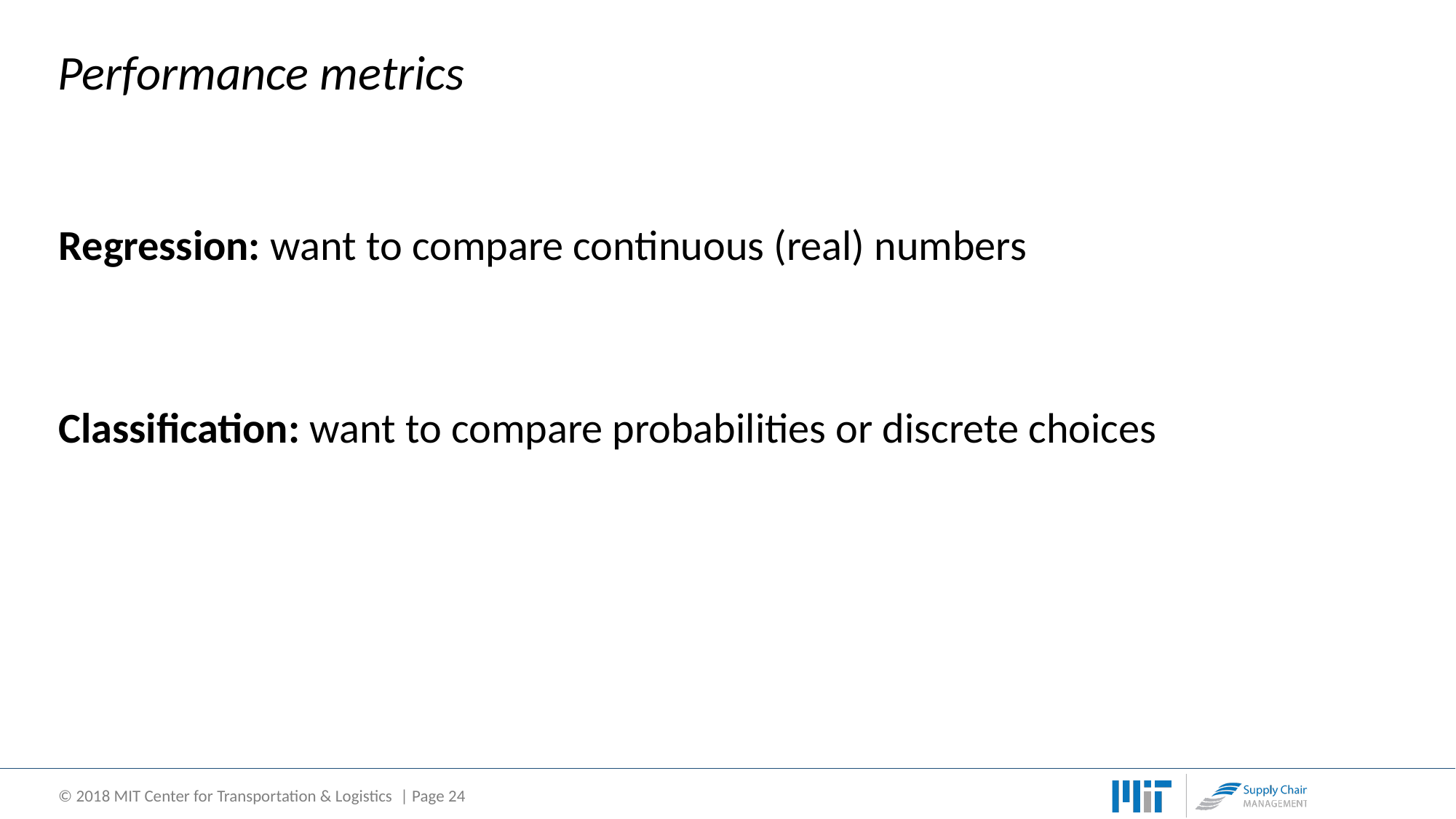

# Performance metrics

Regression: want to compare continuous (real) numbers

Classification: want to compare probabilities or discrete choices